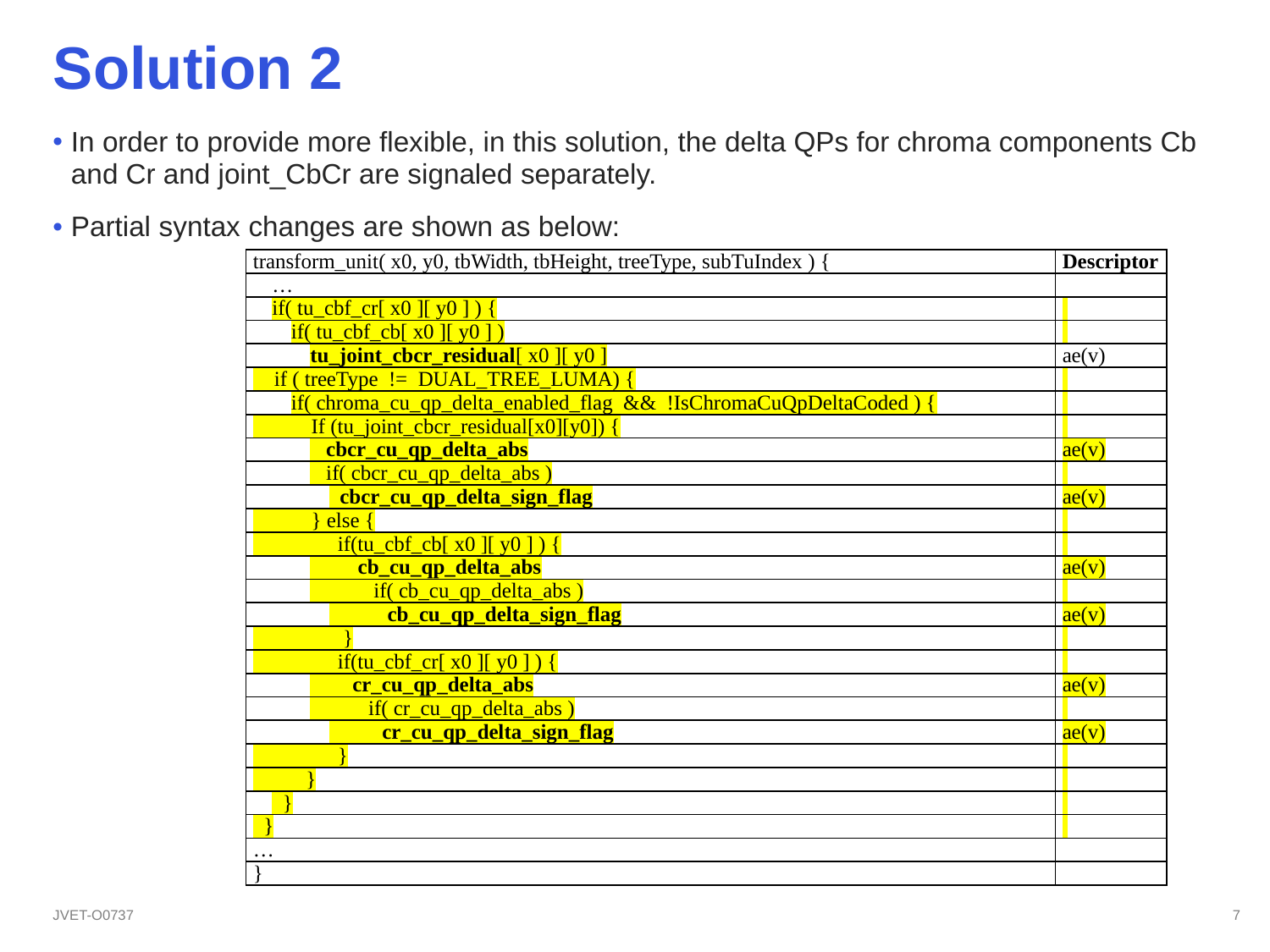

# Solution 2
In order to provide more flexible, in this solution, the delta QPs for chroma components Cb and Cr and joint_CbCr are signaled separately.
Partial syntax changes are shown as below:
| transform\_unit( x0, y0, tbWidth, tbHeight, treeType, subTuIndex ) { | Descriptor |
| --- | --- |
| … |  |
| if( tu\_cbf\_cr[ x0 ][ y0 ] ) { |  |
| if( tu\_cbf\_cb[ x0 ][ y0 ] ) |  |
| tu\_joint\_cbcr\_residual[ x0 ][ y0 ] | ae(v) |
| if ( treeType != DUAL\_TREE\_LUMA) { |  |
| if( chroma\_cu\_qp\_delta\_enabled\_flag && !IsChromaCuQpDeltaCoded ) { |  |
| If (tu\_joint\_cbcr\_residual[x0][y0]) { |  |
| cbcr\_cu\_qp\_delta\_abs | ae(v) |
| if( cbcr\_cu\_qp\_delta\_abs ) |  |
| cbcr\_cu\_qp\_delta\_sign\_flag | ae(v) |
| } else { |  |
| if(tu\_cbf\_cb[ x0 ][ y0 ] ) { |  |
| cb\_cu\_qp\_delta\_abs | ae(v) |
| if( cb\_cu\_qp\_delta\_abs ) |  |
| cb\_cu\_qp\_delta\_sign\_flag | ae(v) |
| } |  |
| if(tu\_cbf\_cr[ x0 ][ y0 ] ) { |  |
| cr\_cu\_qp\_delta\_abs | ae(v) |
| if( cr\_cu\_qp\_delta\_abs ) |  |
| cr\_cu\_qp\_delta\_sign\_flag | ae(v) |
| } |  |
| } |  |
| } |  |
| } |  |
| … |  |
| } |  |
JVET-O0737